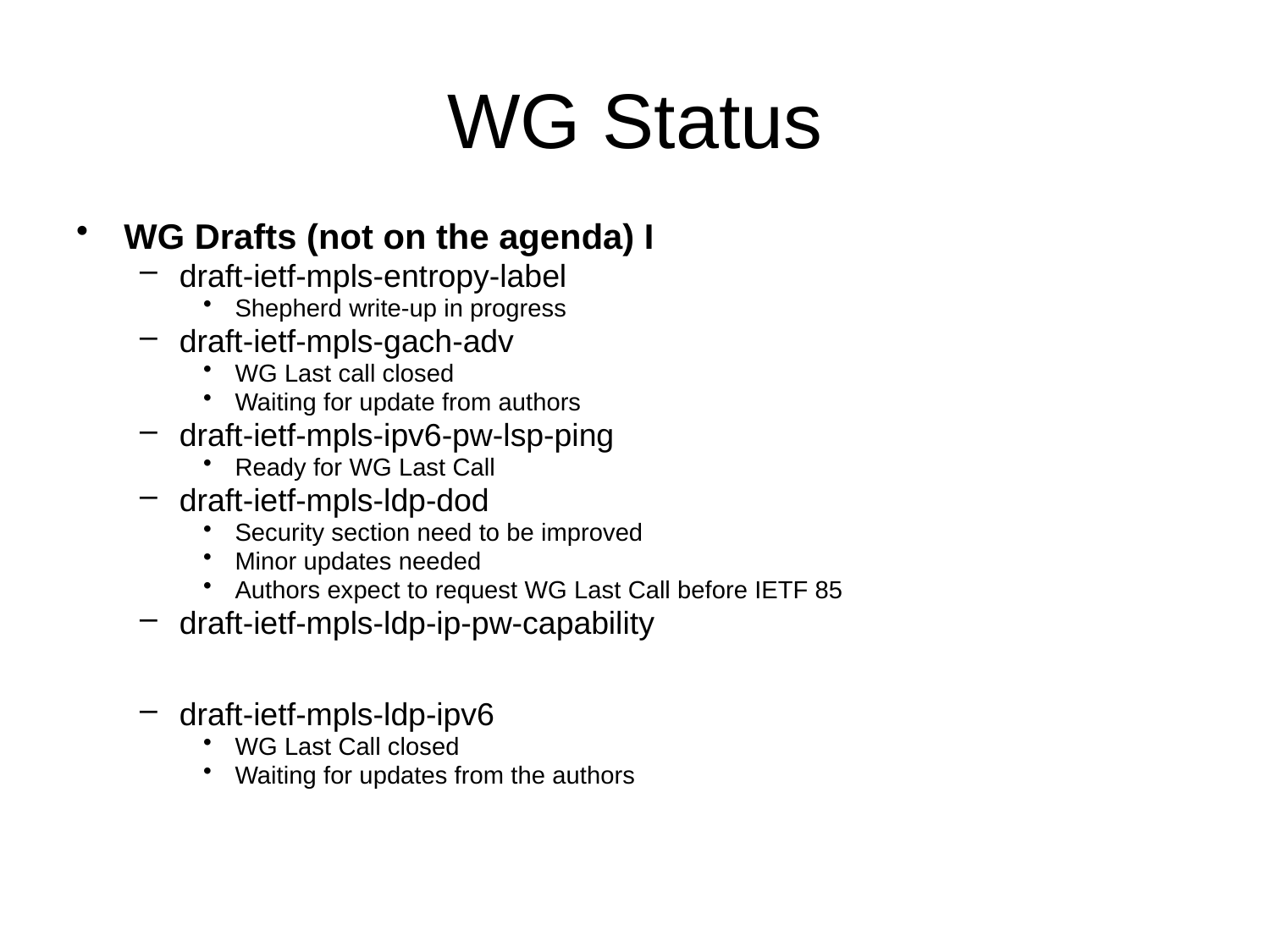

WG Status
WG Drafts (not on the agenda) I
draft-ietf-mpls-entropy-label
Shepherd write-up in progress
draft-ietf-mpls-gach-adv
WG Last call closed
Waiting for update from authors
draft-ietf-mpls-ipv6-pw-lsp-ping
Ready for WG Last Call
draft-ietf-mpls-ldp-dod
Security section need to be improved
Minor updates needed
Authors expect to request WG Last Call before IETF 85
draft-ietf-mpls-ldp-ip-pw-capability

draft-ietf-mpls-ldp-ipv6
WG Last Call closed
Waiting for updates from the authors